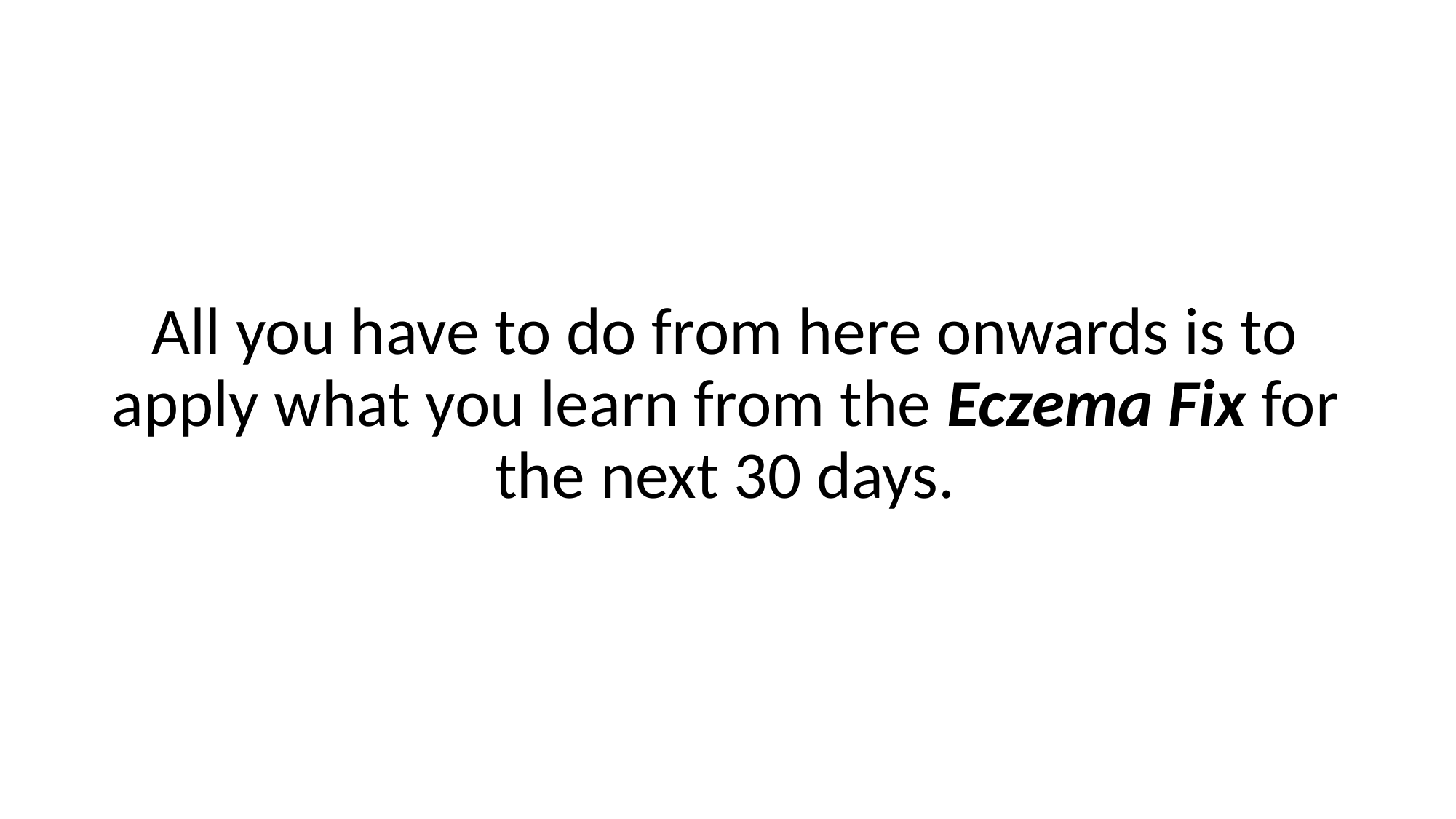

All you have to do from here onwards is to apply what you learn from the Eczema Fix for the next 30 days.